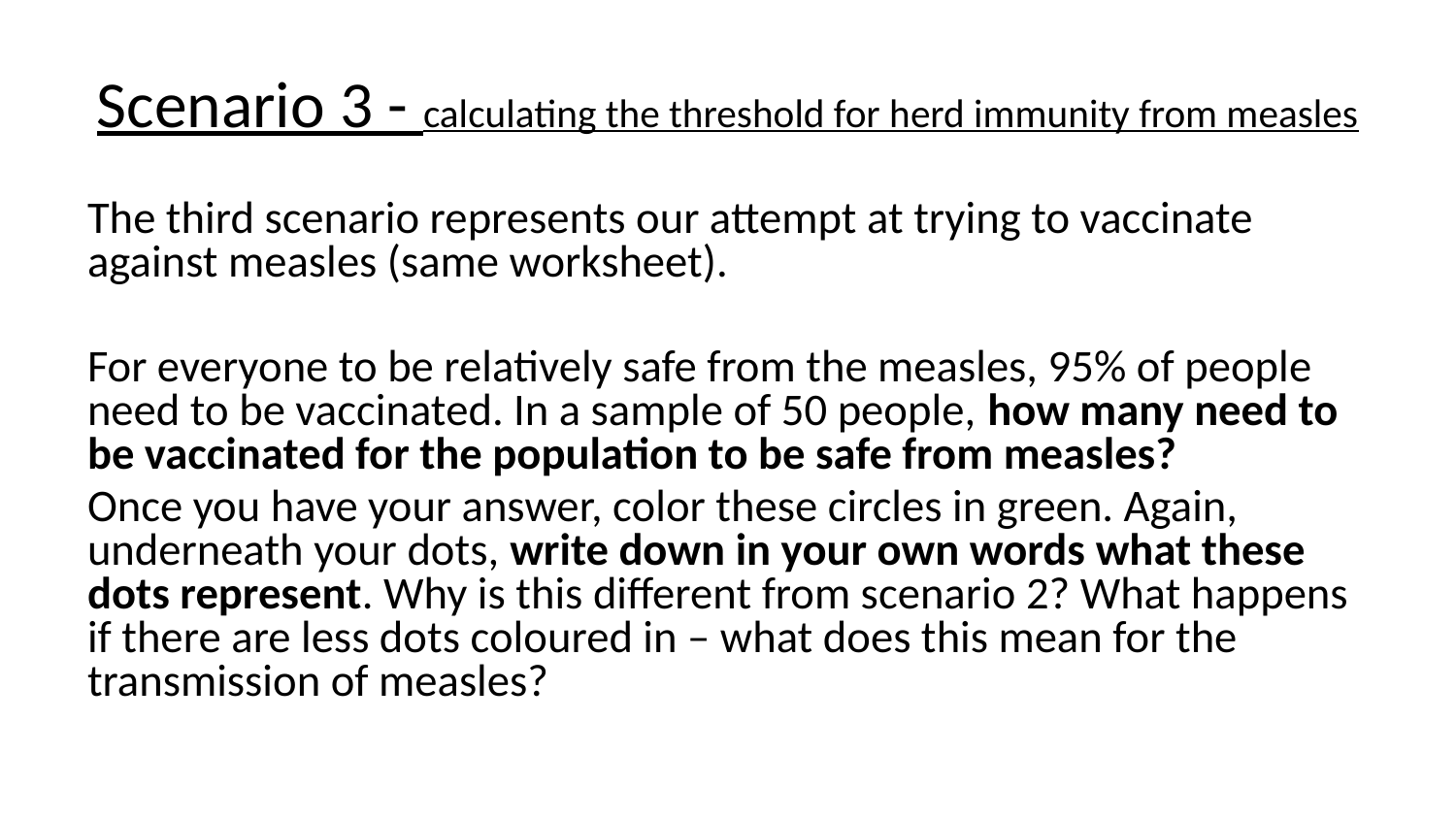

# Scenario 3 - calculating the threshold for herd immunity from measles
The third scenario represents our attempt at trying to vaccinate against measles (same worksheet).

For everyone to be relatively safe from the measles, 95% of people need to be vaccinated. In a sample of 50 people, how many need to be vaccinated for the population to be safe from measles?
Once you have your answer, color these circles in green. Again, underneath your dots, write down in your own words what these dots represent. Why is this different from scenario 2? What happens if there are less dots coloured in – what does this mean for the transmission of measles?